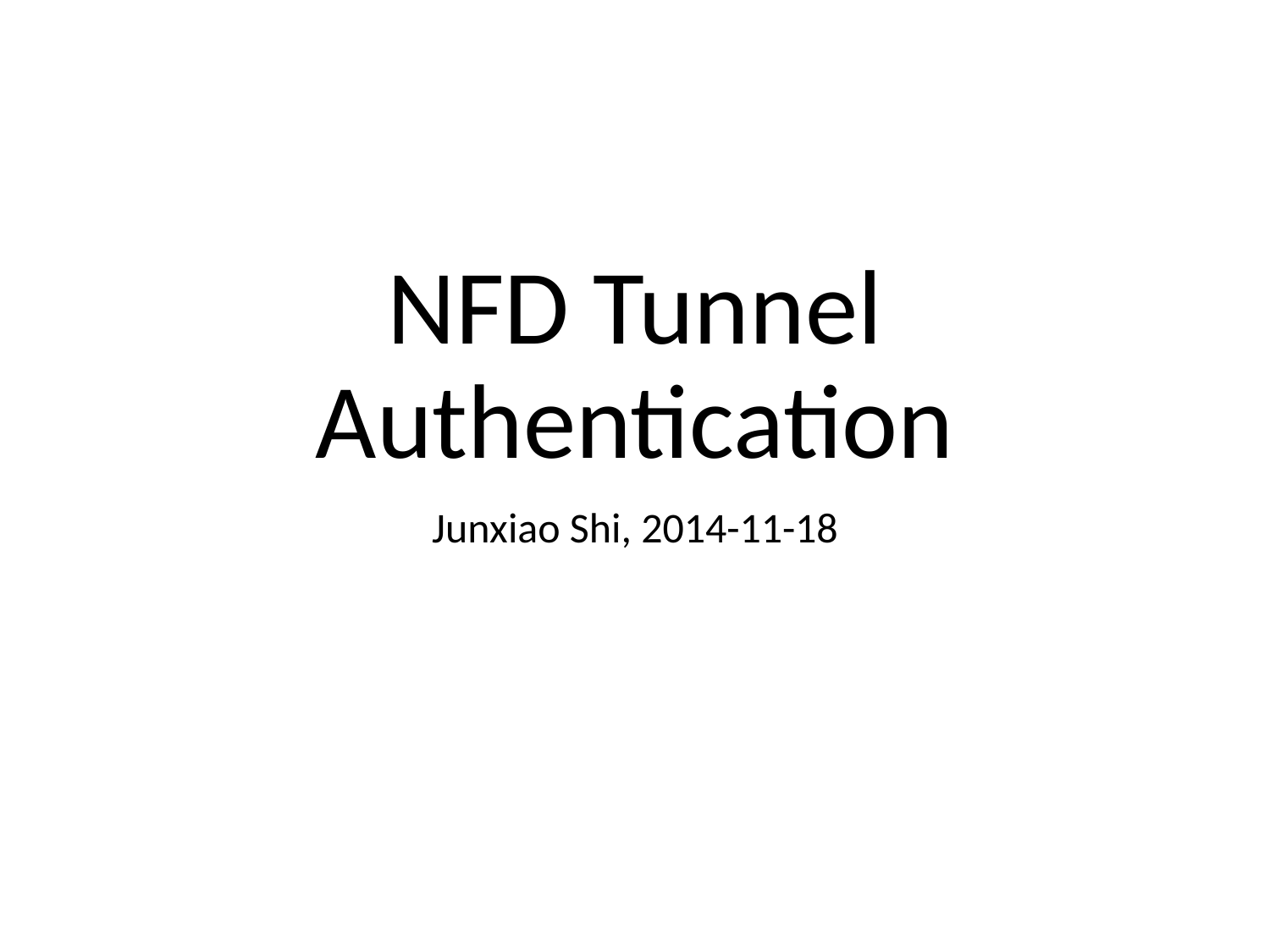

# NFD Tunnel Authentication
Junxiao Shi, 2014-11-18